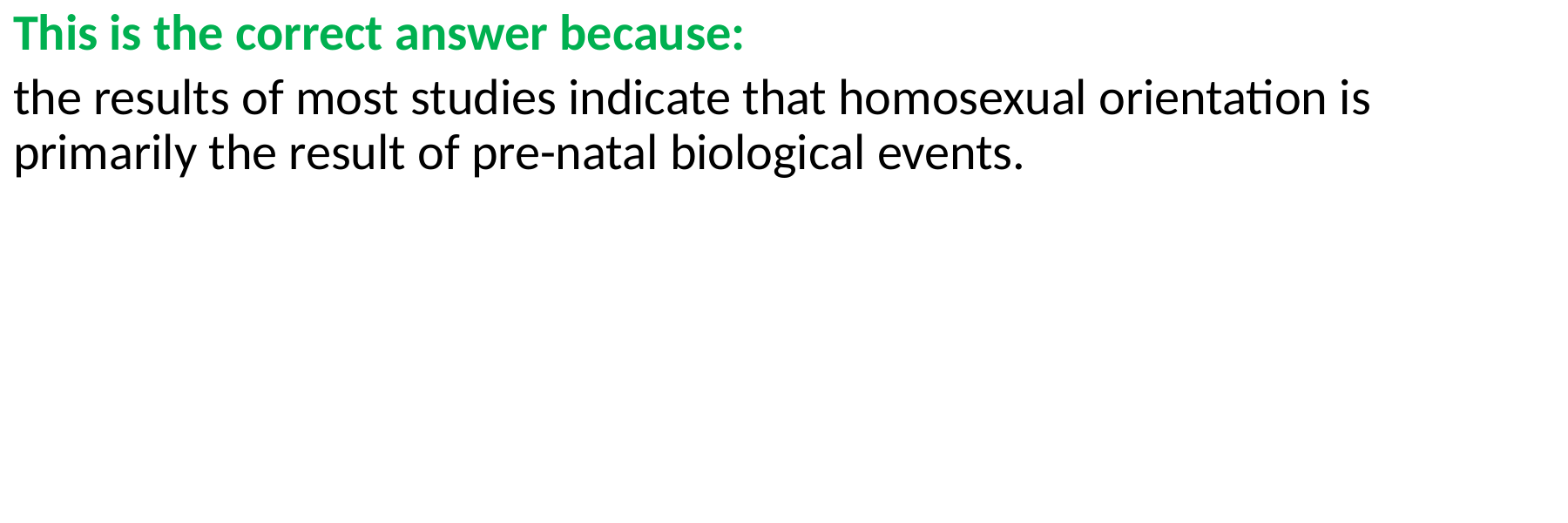

This is the correct answer because:
the results of most studies indicate that homosexual orientation is primarily the result of pre-natal biological events.